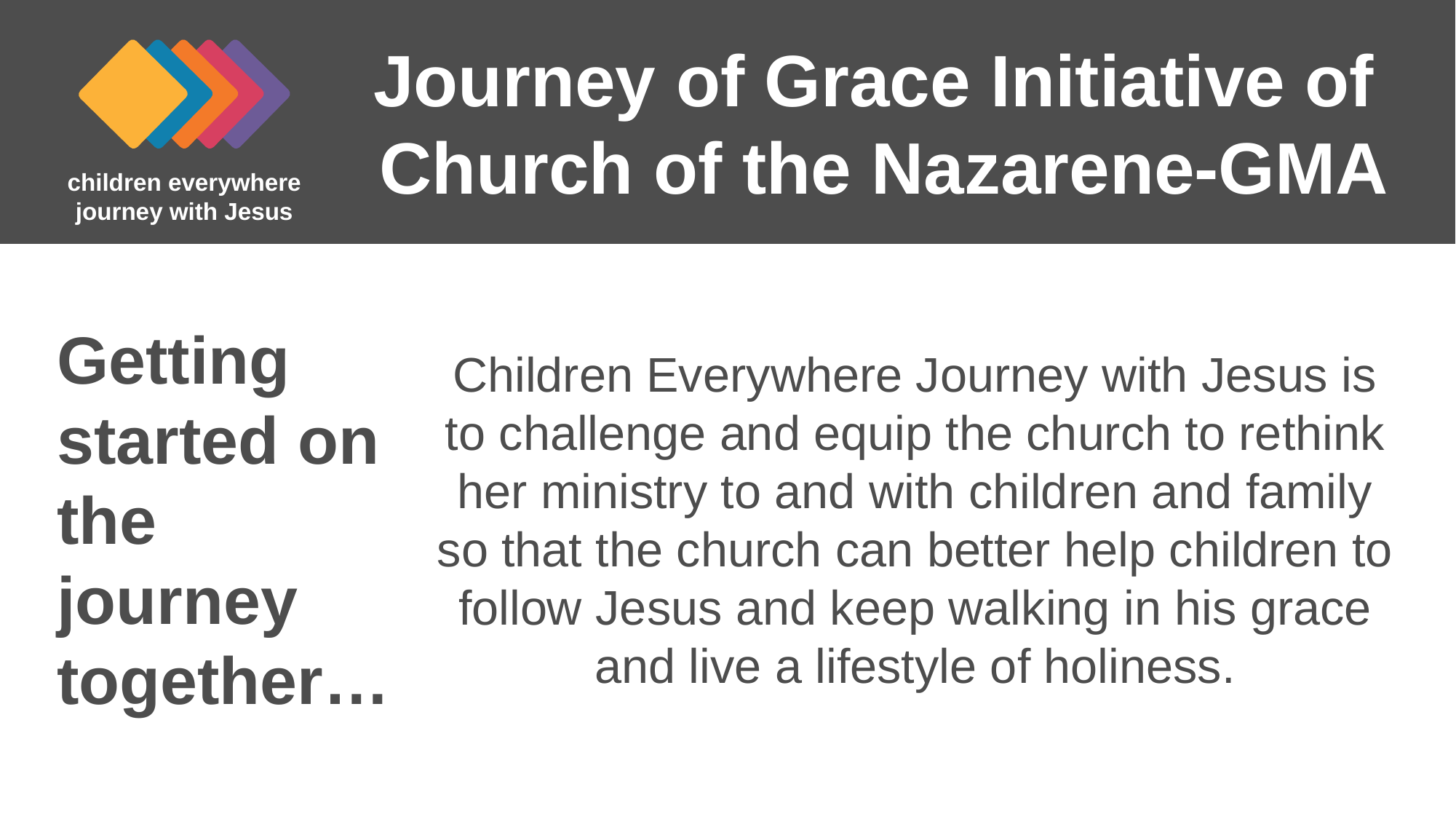

Journey of Grace Initiative of
Church of the Nazarene-GMA

children everywhere
journey with Jesus
Getting started on the journey together…
Children Everywhere Journey with Jesus is to challenge and equip the church to rethink her ministry to and with children and family so that the church can better help children to follow Jesus and keep walking in his grace and live a lifestyle of holiness.